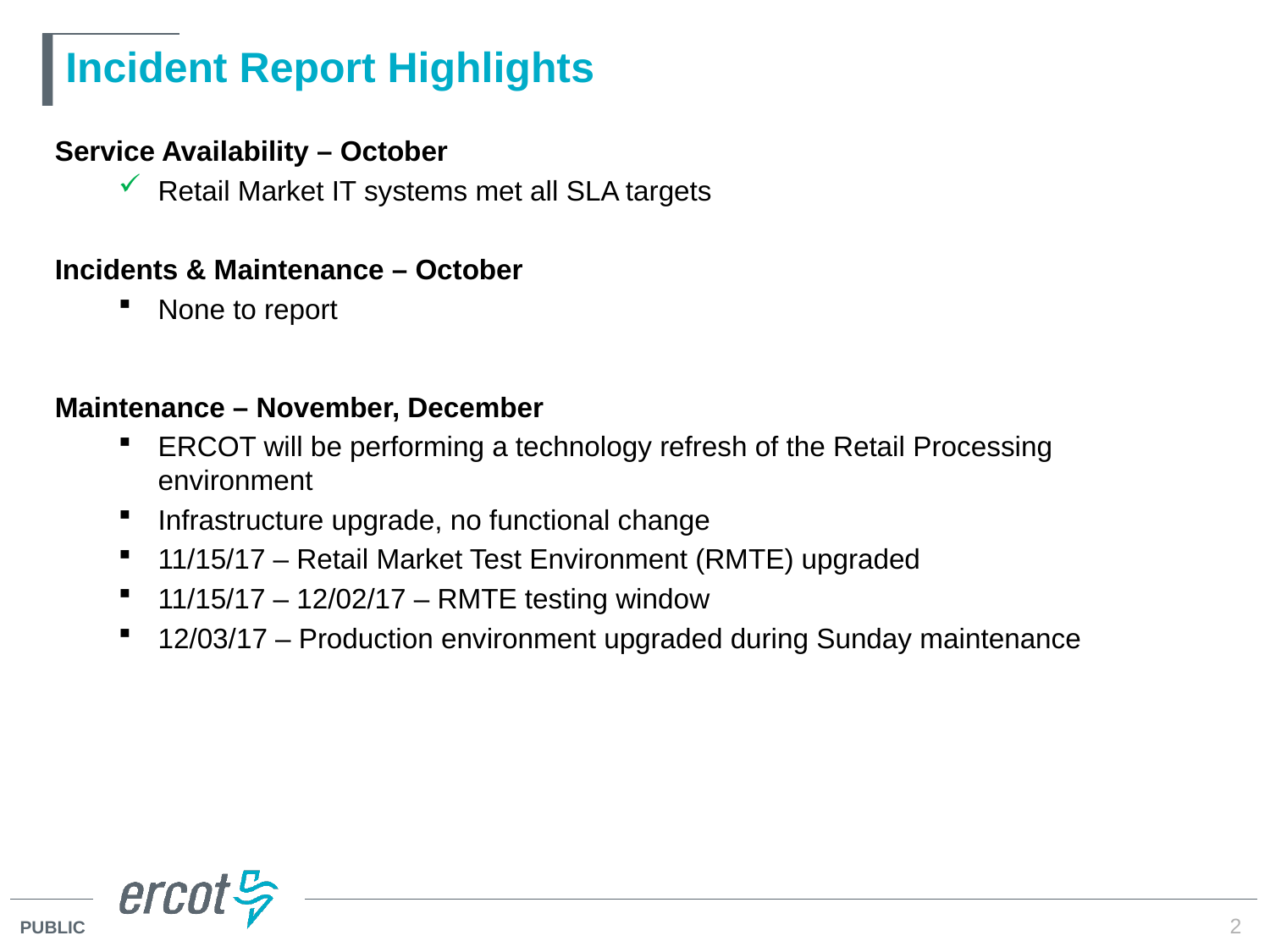

# Incident Report Highlights
Service Availability – October
Retail Market IT systems met all SLA targets

Incidents & Maintenance – October
None to report

Maintenance – November, December
ERCOT will be performing a technology refresh of the Retail Processing environment
Infrastructure upgrade, no functional change
11/15/17 – Retail Market Test Environment (RMTE) upgraded
11/15/17 – 12/02/17 – RMTE testing window
12/03/17 – Production environment upgraded during Sunday maintenance

2